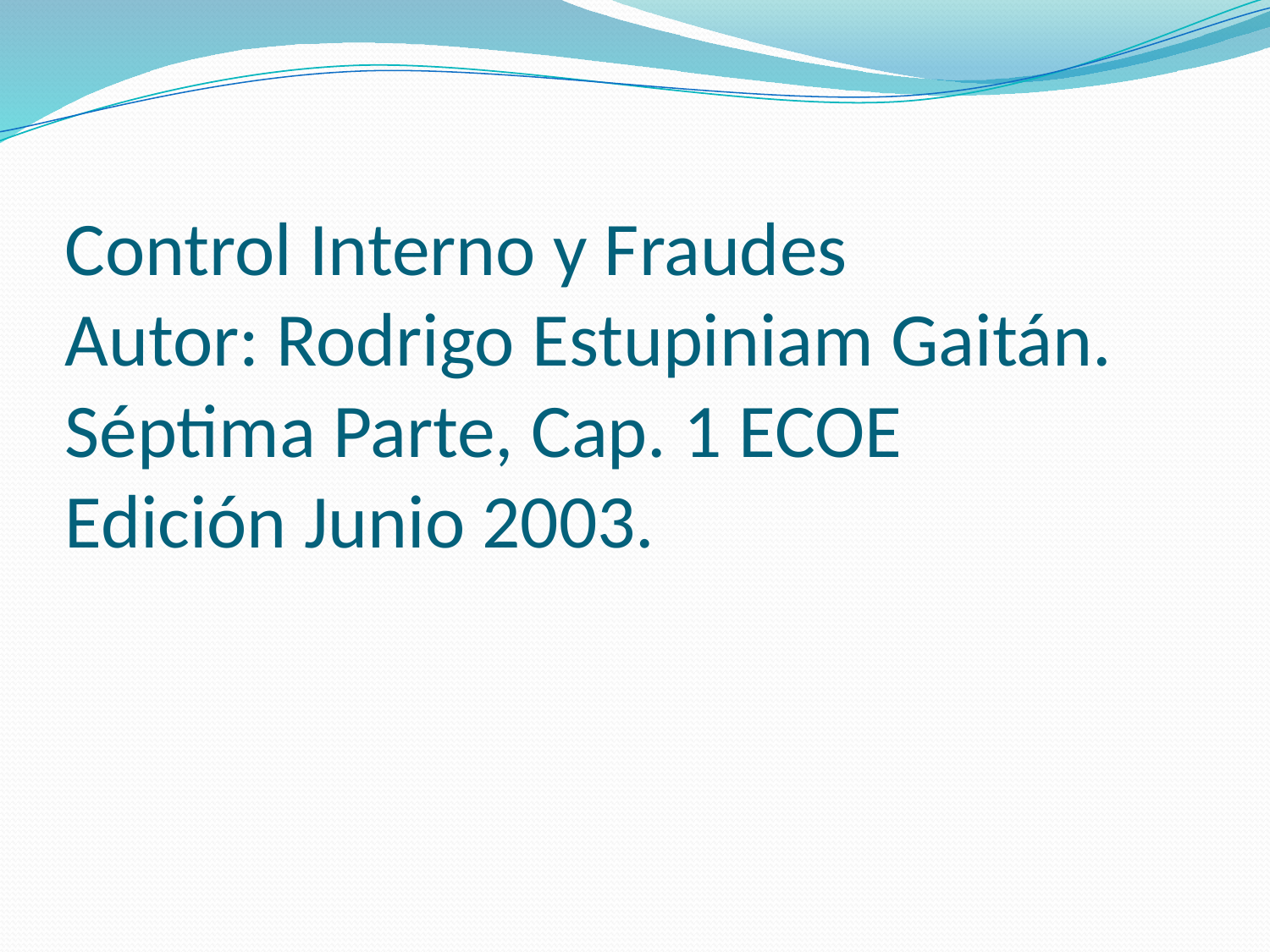

# Control Interno y Fraudes Autor: Rodrigo Estupiniam Gaitán. Séptima Parte, Cap. 1 ECOE Edición Junio 2003.